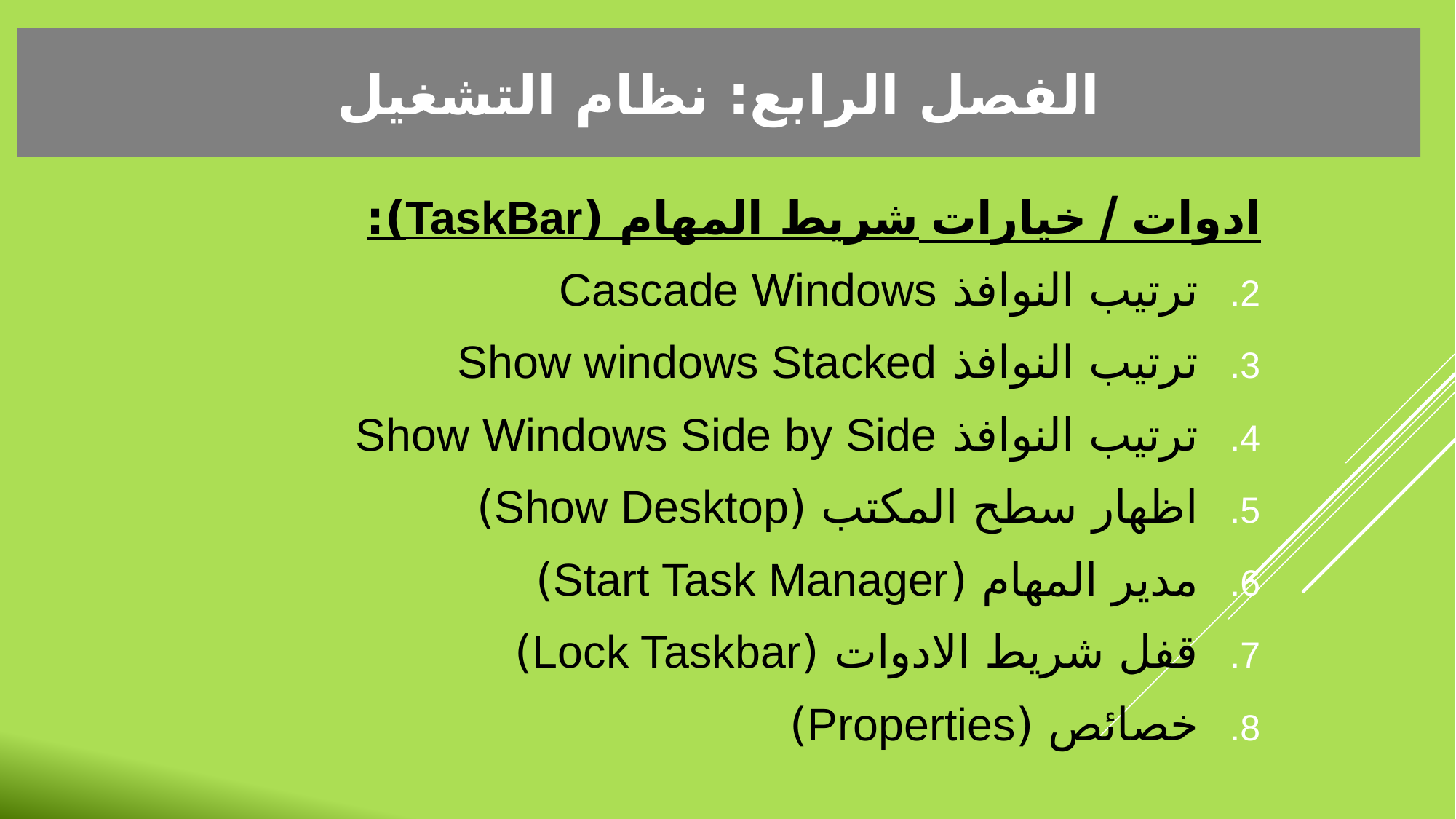

الفصل الرابع: نظام التشغيل
ادوات / خيارات شريط المهام (TaskBar):
ترتيب النوافذ Cascade Windows
ترتيب النوافذ Show windows Stacked
ترتيب النوافذ Show Windows Side by Side
اظهار سطح المكتب (Show Desktop)
مدير المهام (Start Task Manager)
قفل شريط الادوات (Lock Taskbar)
خصائص (Properties)